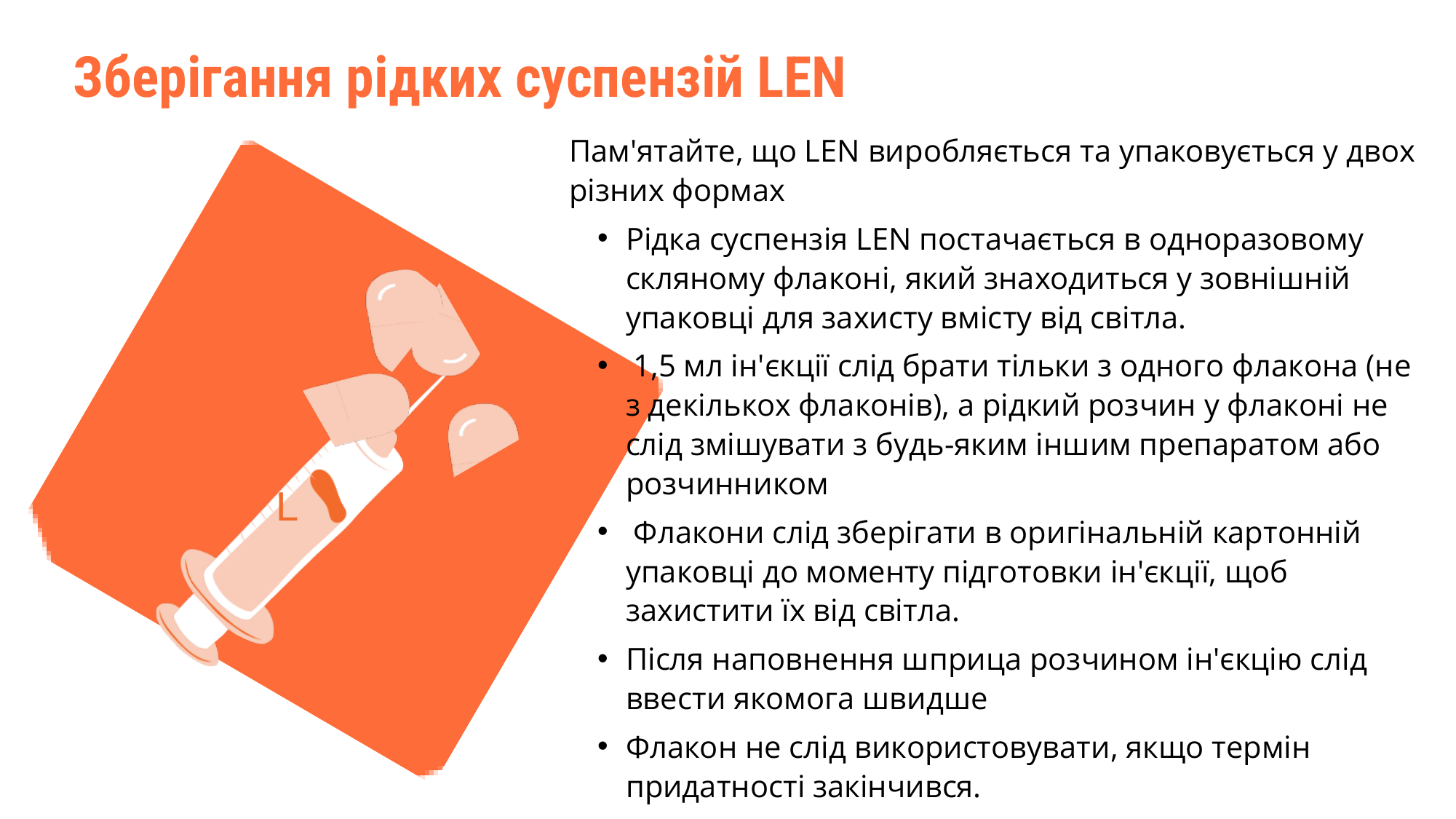

Зберігання рідких суспензій LEN
Пам'ятайте, що LEN виробляється та упаковується у двох різних формах
Рідка суспензія LEN постачається в одноразовому скляному флаконі, який знаходиться у зовнішній упаковці для захисту вмісту від світла.
 1,5 мл ін'єкції слід брати тільки з одного флакона (не з декількох флаконів), а рідкий розчин у флаконі не слід змішувати з будь-яким іншим препаратом або розчинником
 Флакони слід зберігати в оригінальній картонній упаковці до моменту підготовки ін'єкції, щоб захистити їх від світла.
Після наповнення шприца розчином ін'єкцію слід ввести якомога швидше
Флакон не слід використовувати, якщо термін придатності закінчився.

L